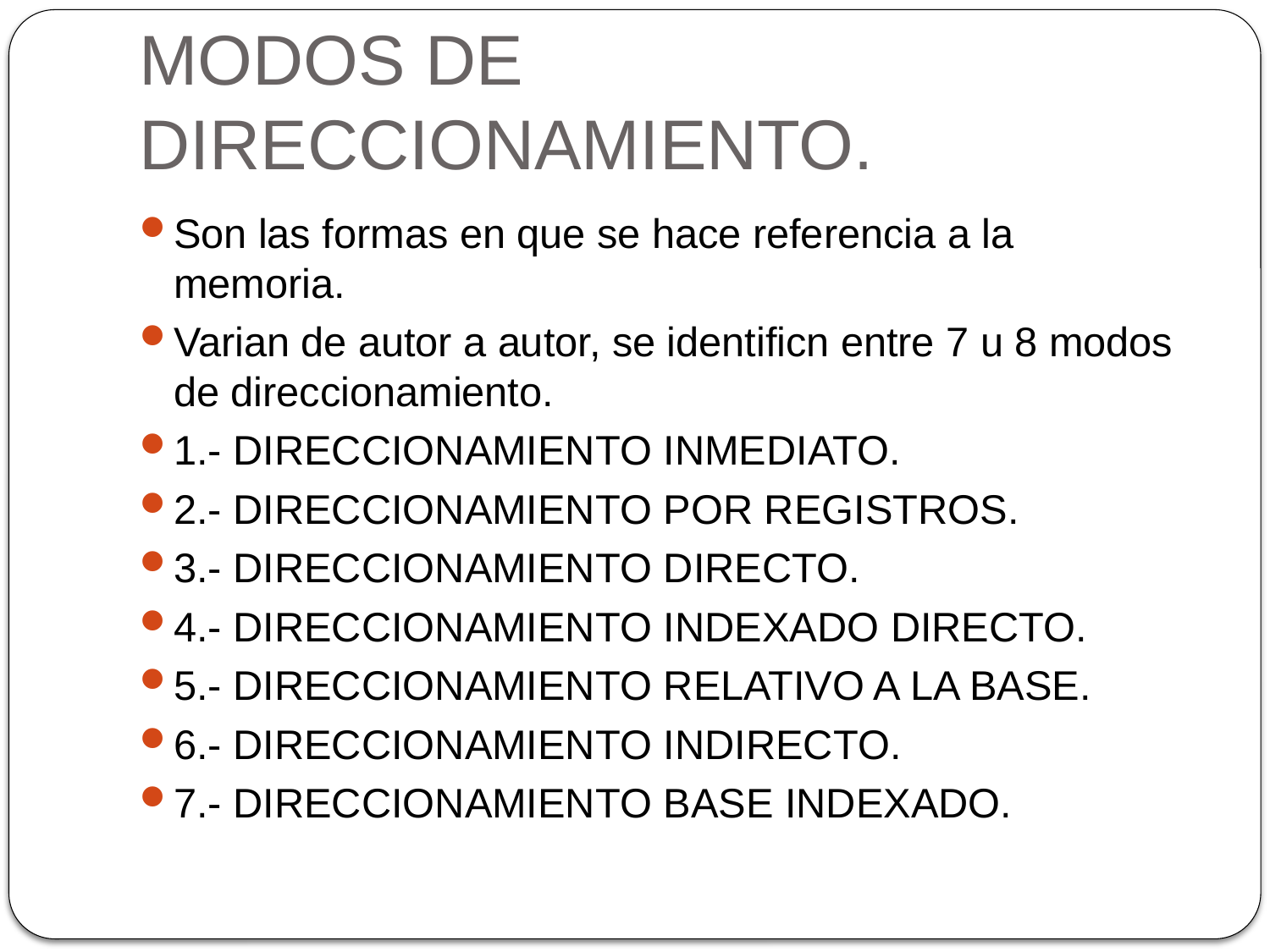

# MODOS DE DIRECCIONAMIENTO.
Son las formas en que se hace referencia a la memoria.
Varian de autor a autor, se identificn entre 7 u 8 modos de direccionamiento.
1.- DIRECCIONAMIENTO INMEDIATO.
2.- DIRECCIONAMIENTO POR REGISTROS.
3.- DIRECCIONAMIENTO DIRECTO.
4.- DIRECCIONAMIENTO INDEXADO DIRECTO.
5.- DIRECCIONAMIENTO RELATIVO A LA BASE.
6.- DIRECCIONAMIENTO INDIRECTO.
7.- DIRECCIONAMIENTO BASE INDEXADO.